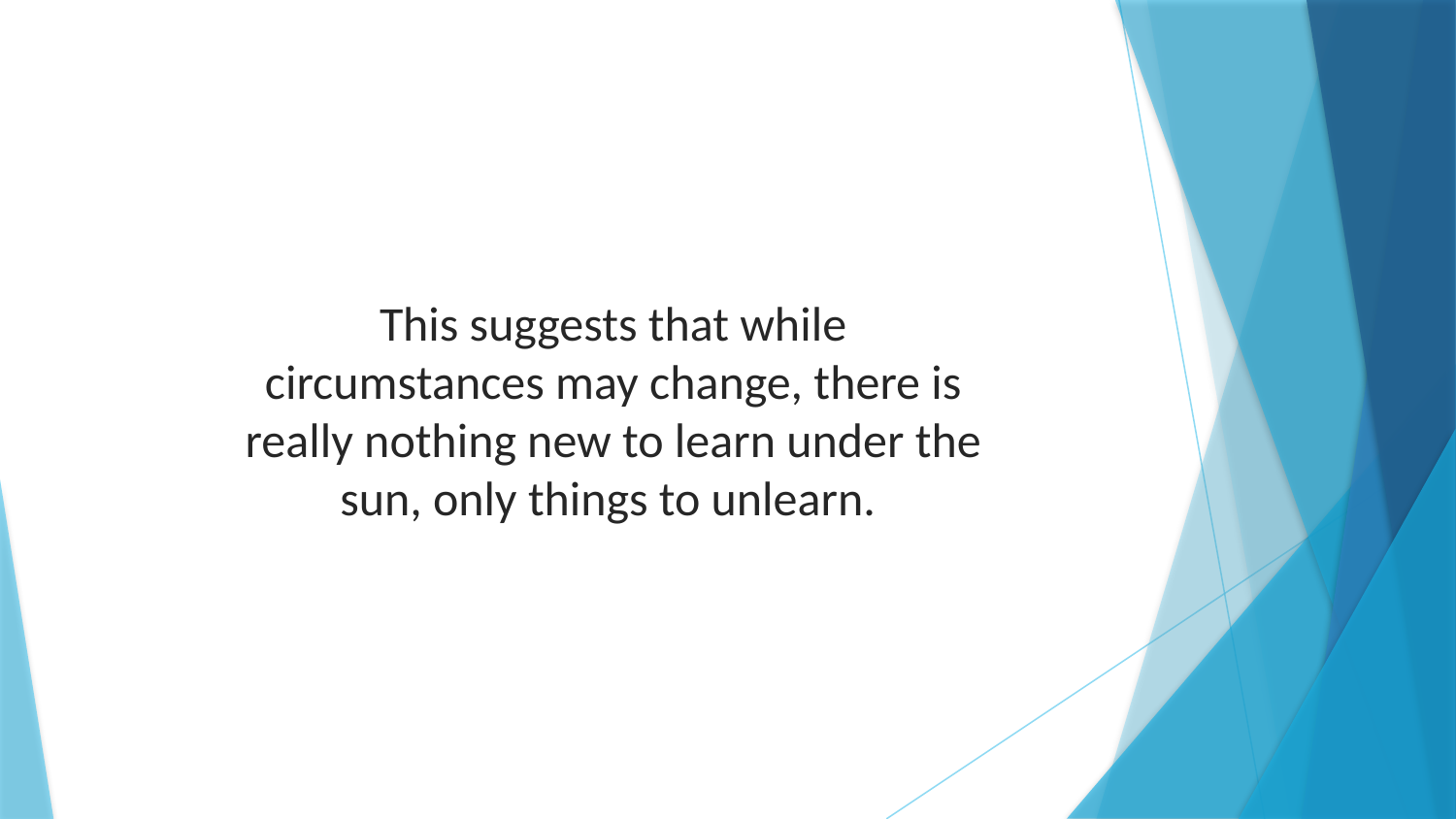

This suggests that while circumstances may change, there is really nothing new to learn under the sun, only things to unlearn.